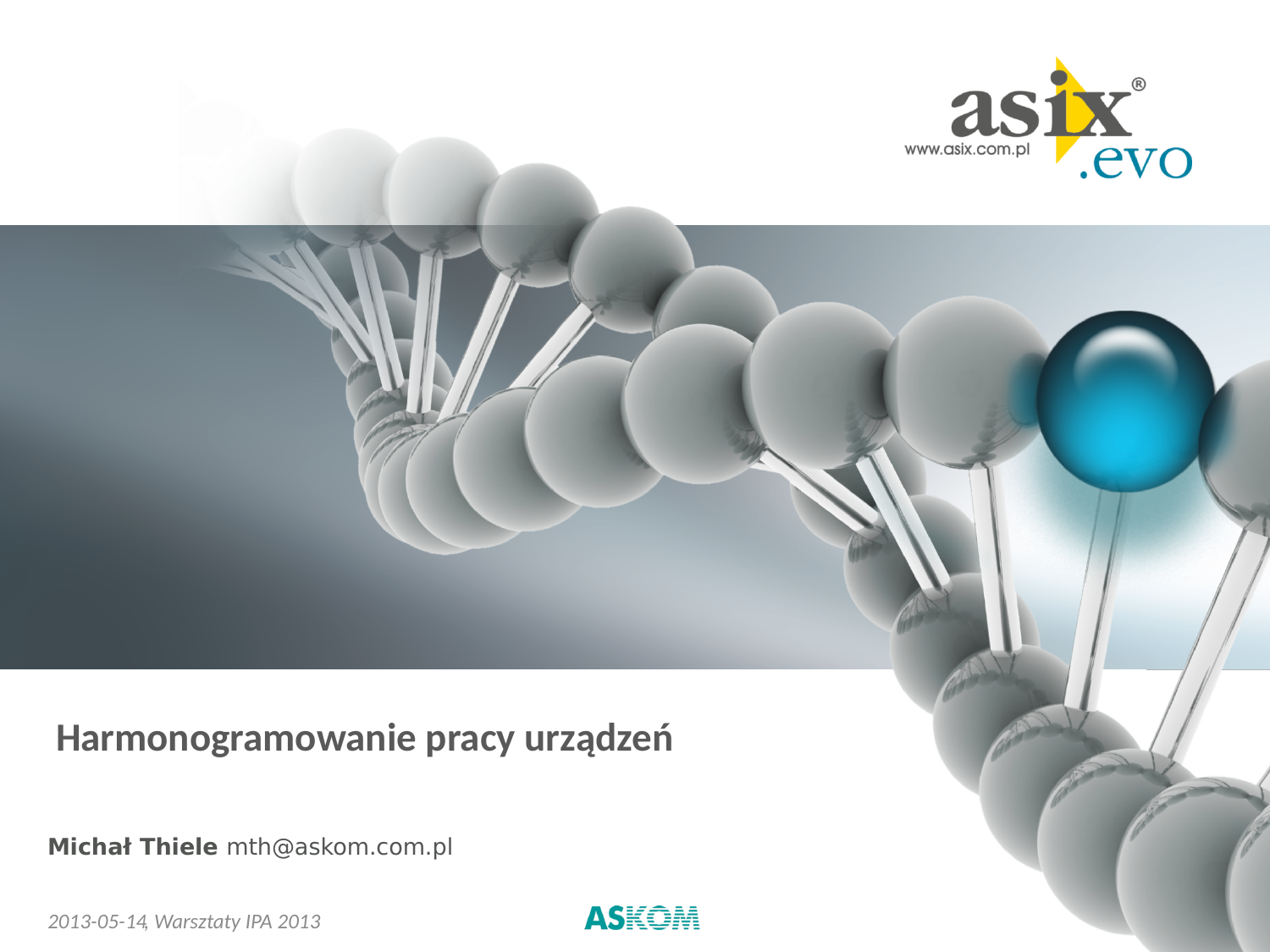

# Harmonogramowanie pracy urządzeń
Michał Thiele mth@askom.com.pl
2013-05-14
, Warsztaty IPA 2013